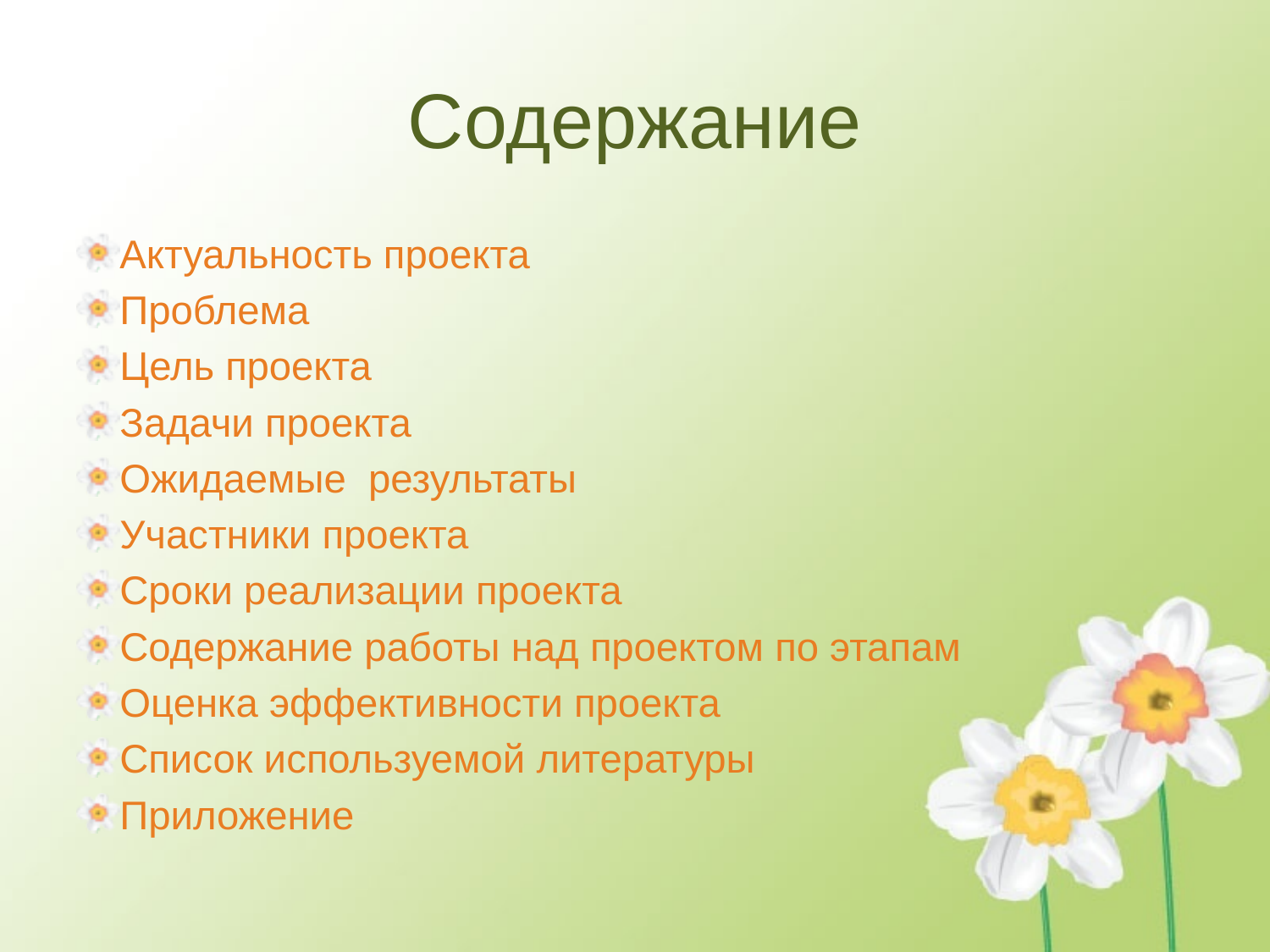

# Содержание
Актуальность проекта
Проблема
Цель проекта
Задачи проекта
Ожидаемые  результаты
Участники проекта
Сроки реализации проекта
Содержание работы над проектом по этапам
Оценка эффективности проекта
Список используемой литературы
Приложение